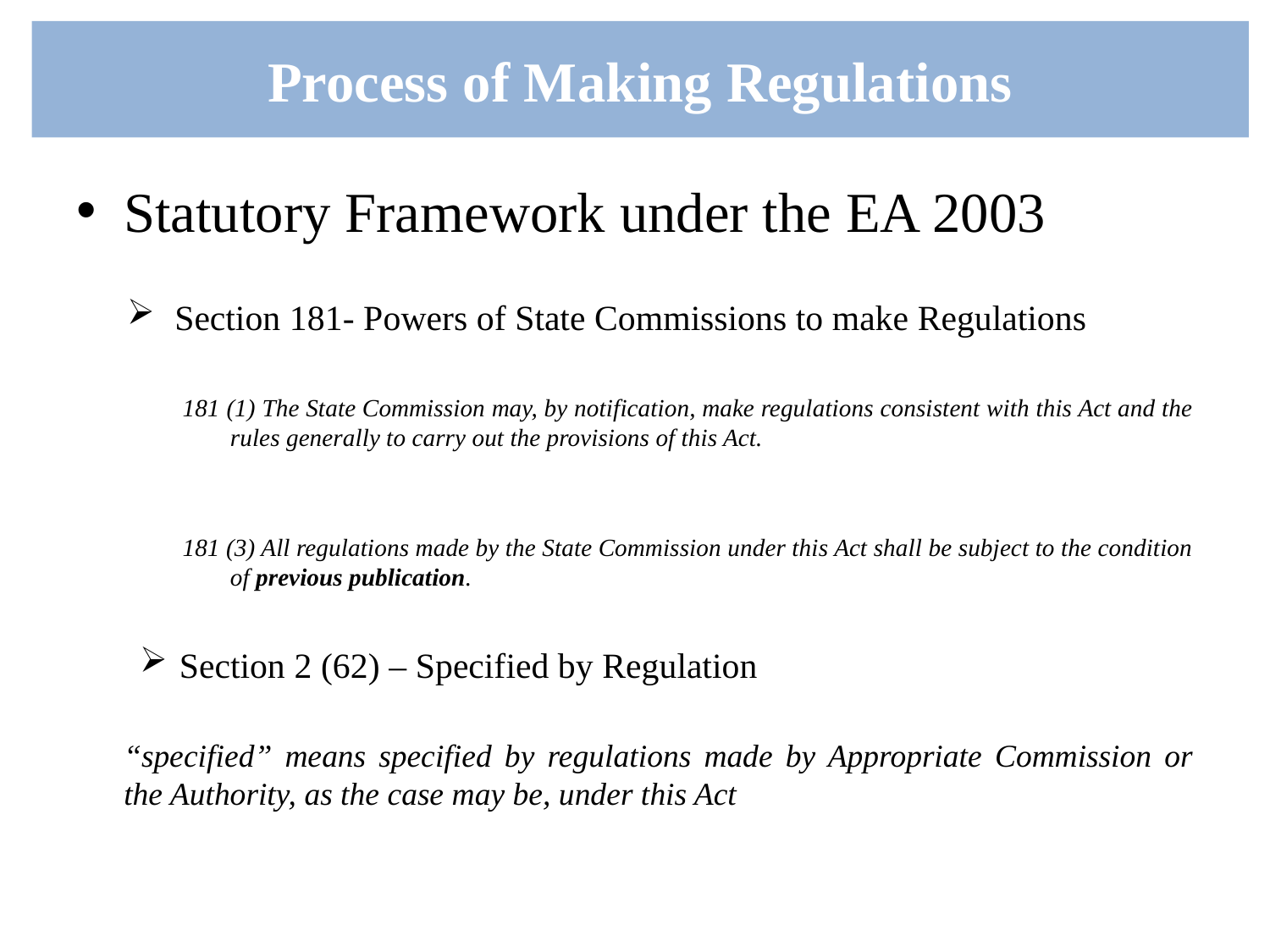

# Process of Making Regulations
Statutory Framework under the EA 2003

Section 181- Powers of State Commissions to make Regulations

181 (1) The State Commission may, by notification, make regulations consistent with this Act and the rules generally to carry out the provisions of this Act.

181 (3) All regulations made by the State Commission under this Act shall be subject to the condition of previous publication.

Section 2 (62) – Specified by Regulation

	“specified” means specified by regulations made by Appropriate Commission or the Authority, as the case may be, under this Act